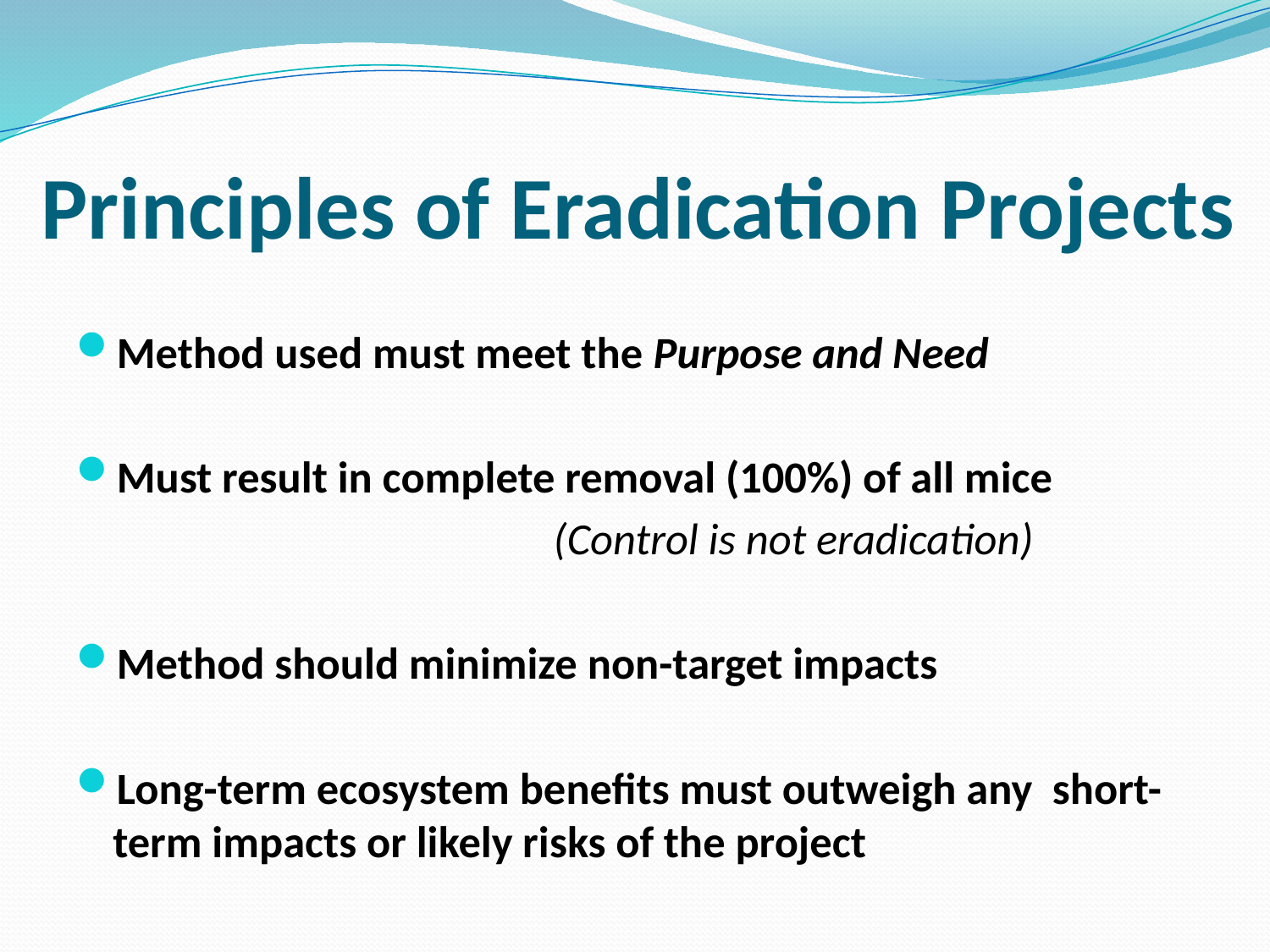

# Principles of Eradication Projects
Method used must meet the Purpose and Need

Must result in complete removal (100%) of all mice
                                                (Control is not eradication)

Method should minimize non-target impacts

Long-term ecosystem benefits must outweigh any  short-term impacts or likely risks of the project